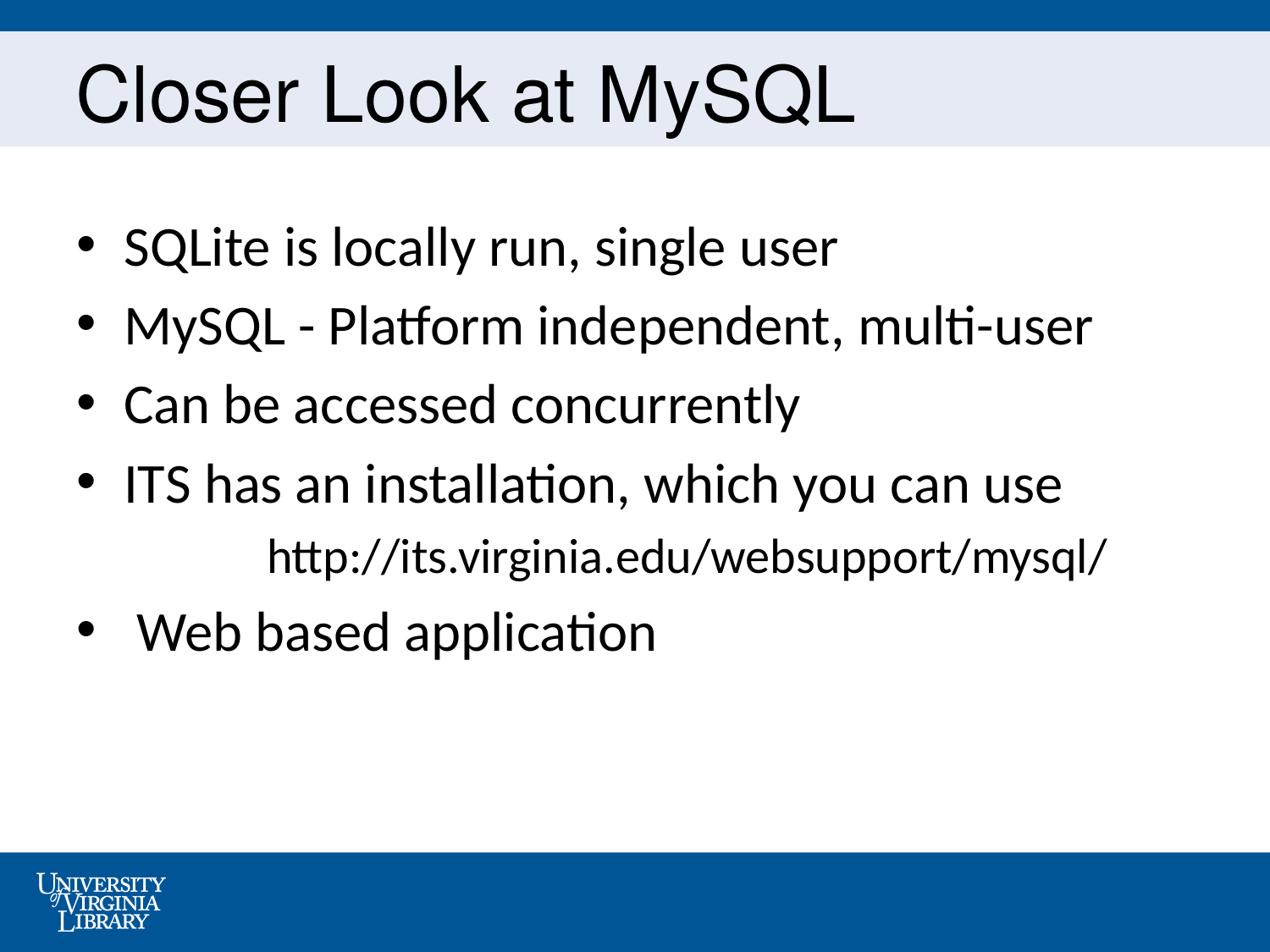

# Closer Look at MySQL
SQLite is locally run, single user
MySQL - Platform independent, multi-user
Can be accessed concurrently
ITS has an installation, which you can use
	http://its.virginia.edu/websupport/mysql/
 Web based application